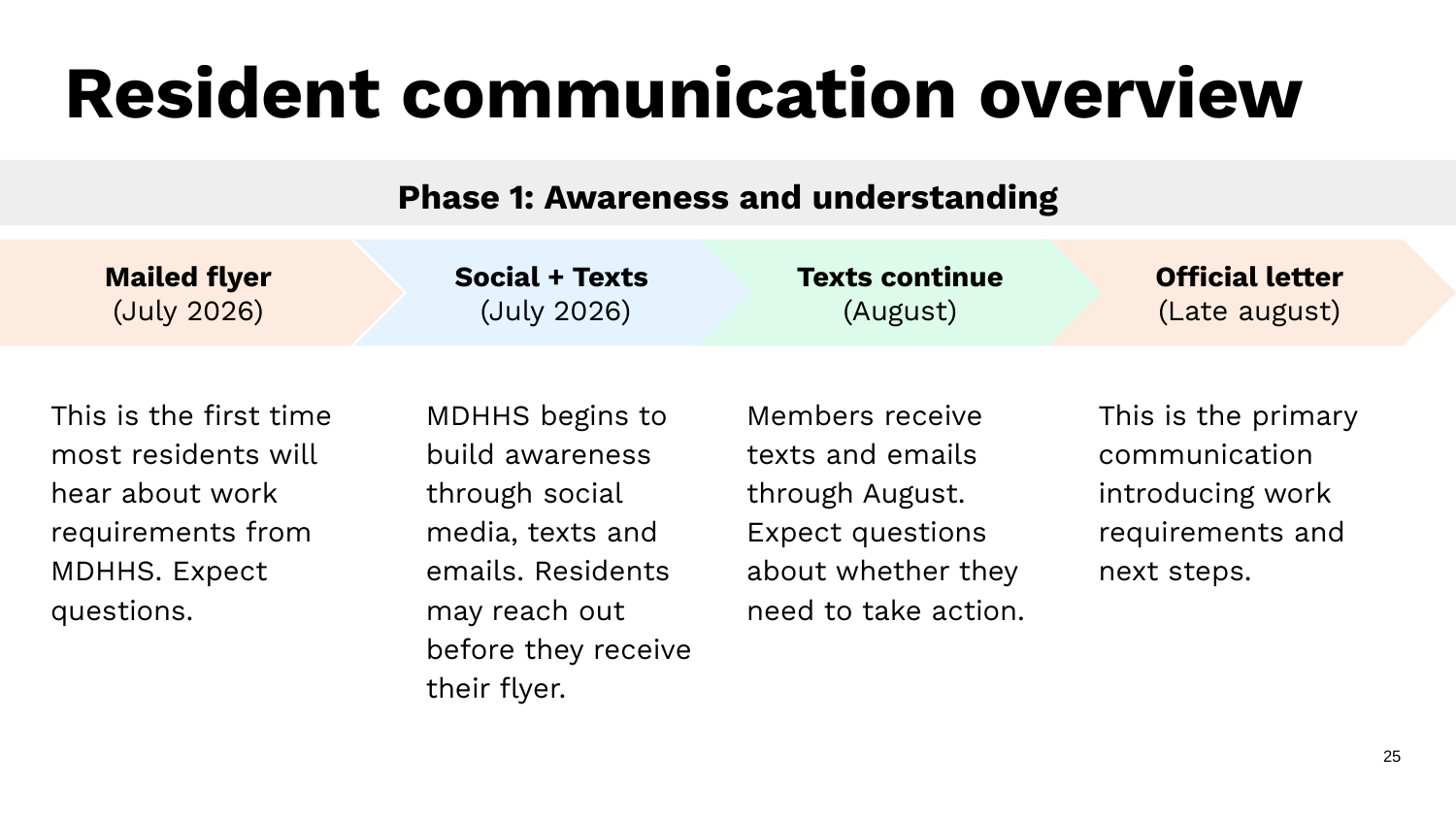

# Resident communication overview
Phase 1: Awareness and understanding
Mailed flyer
(July 2026)
Social + Texts
(July 2026)
Texts continue
(August)
Official letter
(Late august)
This is the first time most residents will hear about work requirements from MDHHS. Expect questions.

MDHHS begins to build awareness through social media, texts and emails. Residents may reach out before they receive their flyer.

This is the primary communication introducing work requirements and next steps.

Members receive texts and emails through August. Expect questions about whether they need to take action.
25